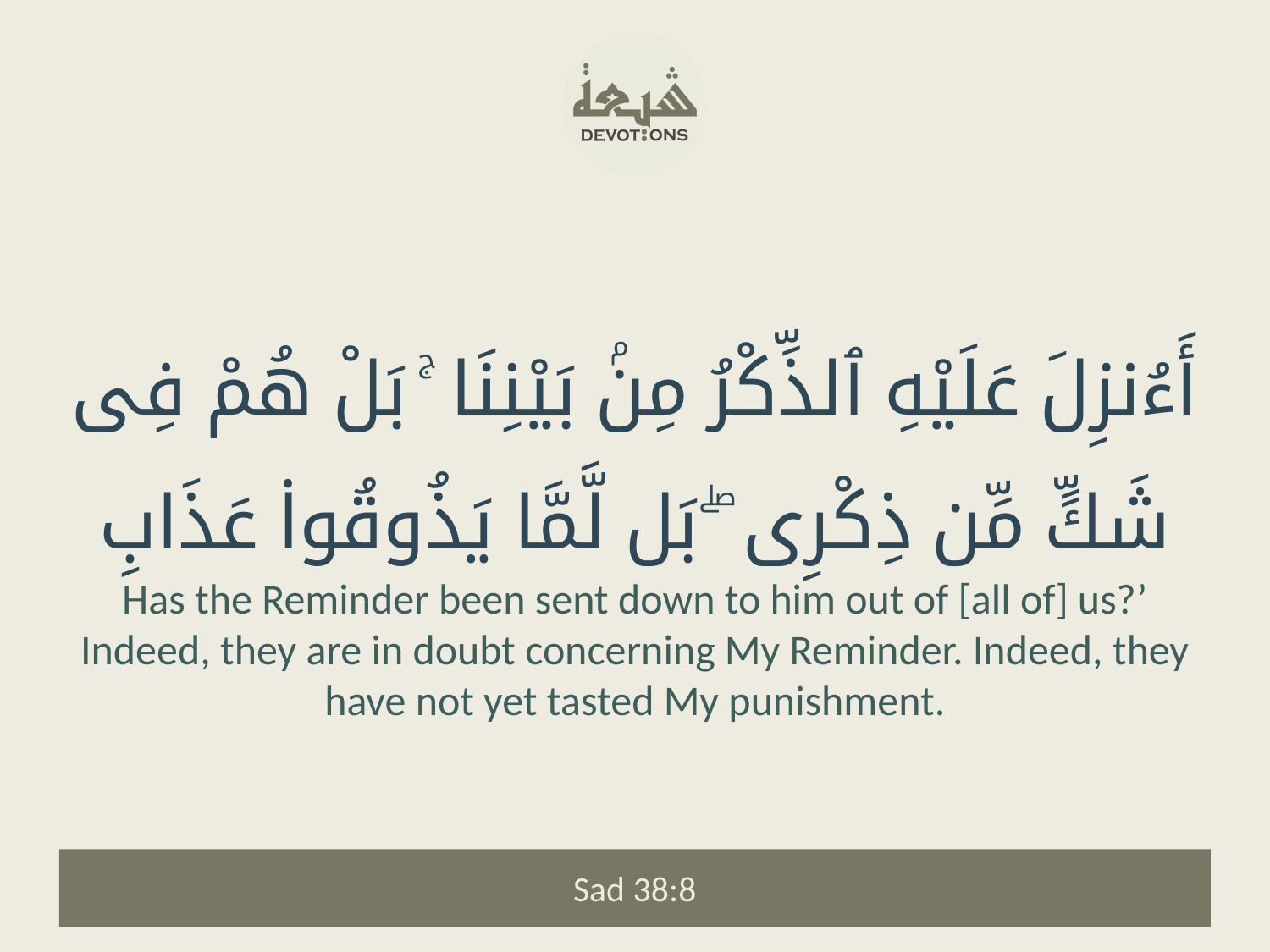

أَءُنزِلَ عَلَيْهِ ٱلذِّكْرُ مِنۢ بَيْنِنَا ۚ بَلْ هُمْ فِى شَكٍّ مِّن ذِكْرِى ۖ بَل لَّمَّا يَذُوقُوا۟ عَذَابِ
Has the Reminder been sent down to him out of [all of] us?’ Indeed, they are in doubt concerning My Reminder. Indeed, they have not yet tasted My punishment.
Sad 38:8